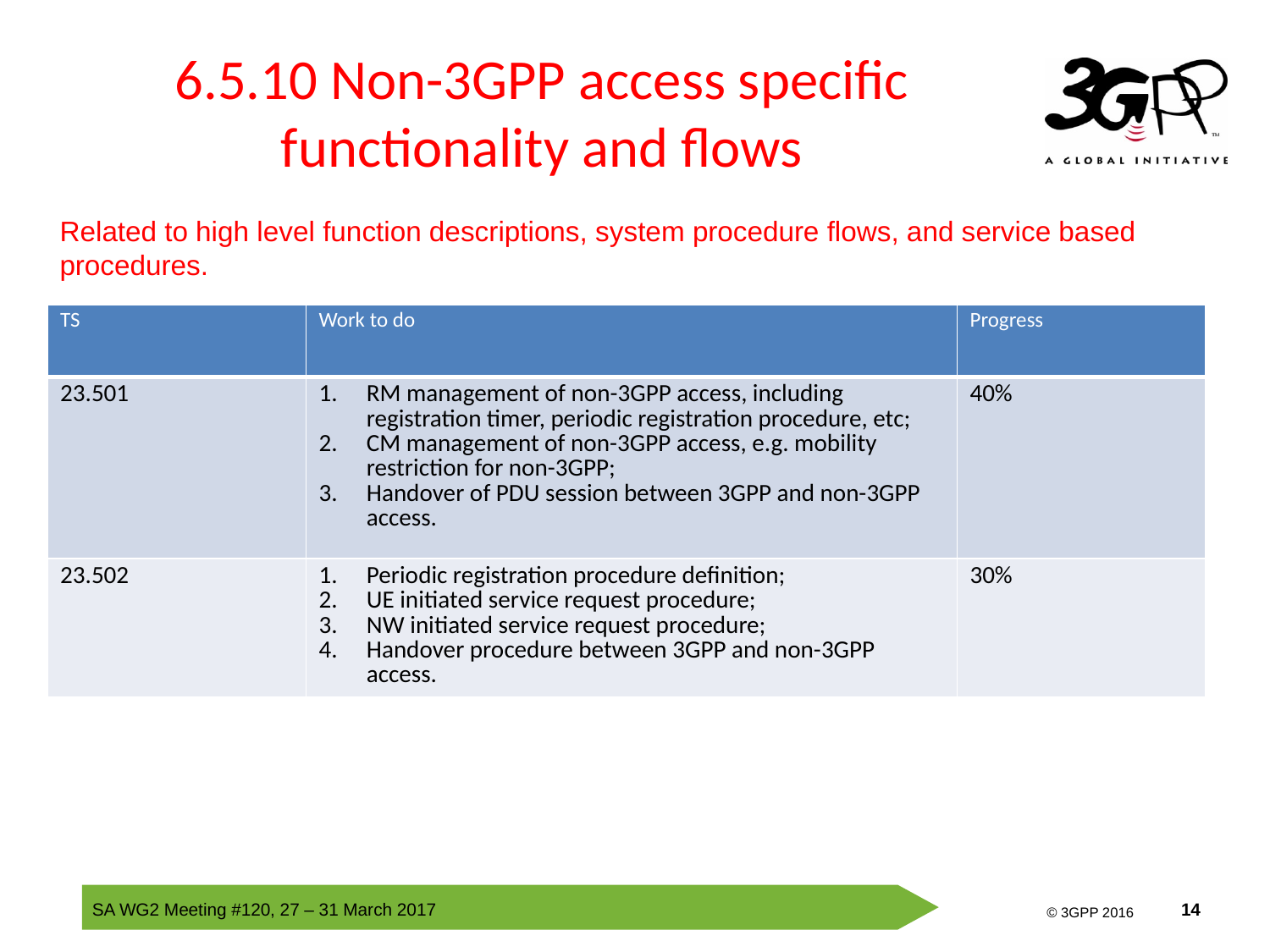

# 6.5.10 Non-3GPP access specific functionality and flows
Related to high level function descriptions, system procedure flows, and service based procedures.
| TS | Work to do | Progress |
| --- | --- | --- |
| 23.501 | RM management of non-3GPP access, including registration timer, periodic registration procedure, etc; CM management of non-3GPP access, e.g. mobility restriction for non-3GPP; Handover of PDU session between 3GPP and non-3GPP access. | 40% |
| 23.502 | Periodic registration procedure definition; UE initiated service request procedure; NW initiated service request procedure; Handover procedure between 3GPP and non-3GPP access. | 30% |